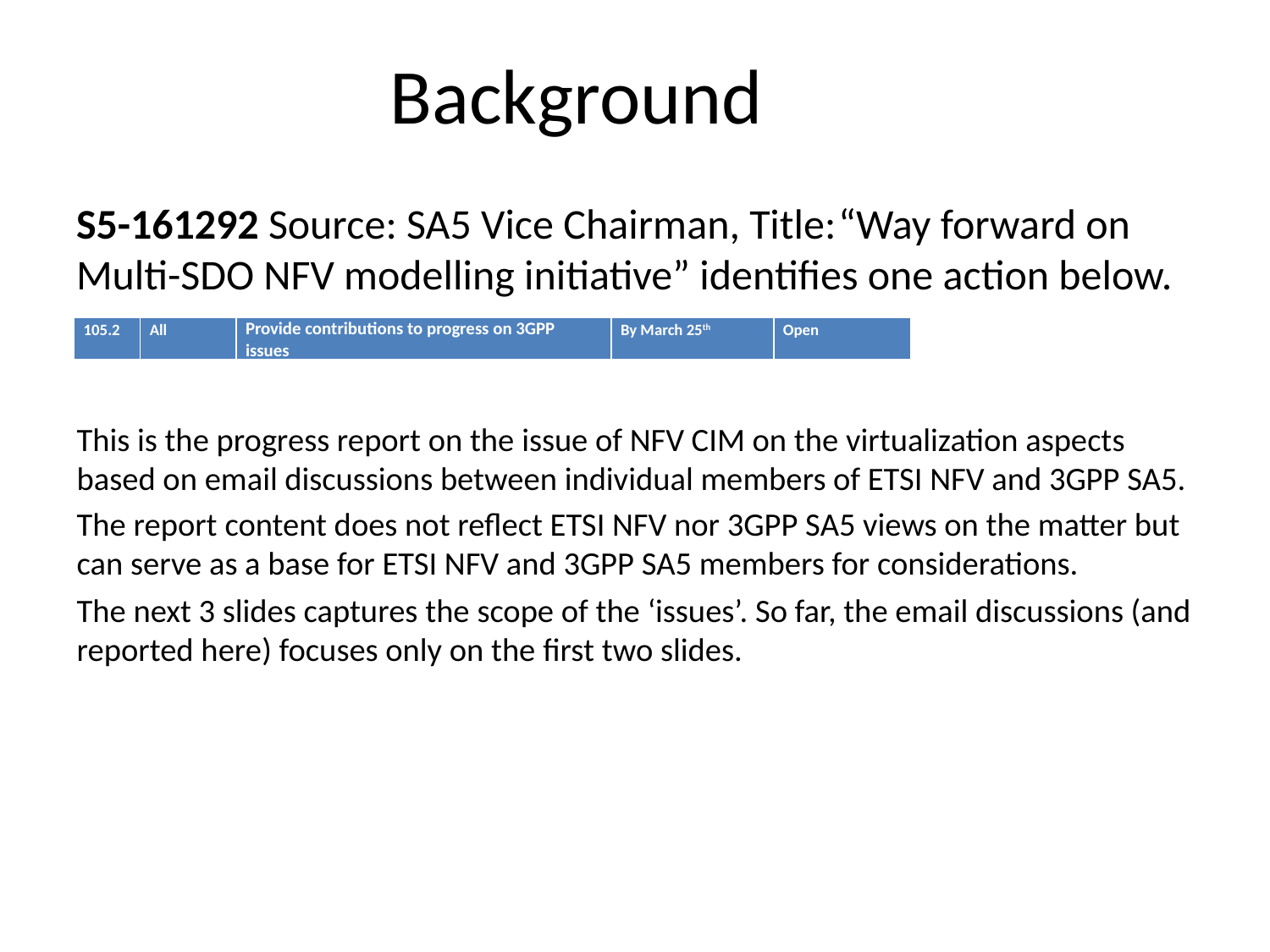

# Background
S5-161292 Source: SA5 Vice Chairman, Title:	“Way forward on Multi-SDO NFV modelling initiative” identifies one action below.
| 105.2 | All | Provide contributions to progress on 3GPP issues | By March 25th | Open |
| --- | --- | --- | --- | --- |
This is the progress report on the issue of NFV CIM on the virtualization aspects based on email discussions between individual members of ETSI NFV and 3GPP SA5.
The report content does not reflect ETSI NFV nor 3GPP SA5 views on the matter but can serve as a base for ETSI NFV and 3GPP SA5 members for considerations.
The next 3 slides captures the scope of the ‘issues’. So far, the email discussions (and reported here) focuses only on the first two slides.